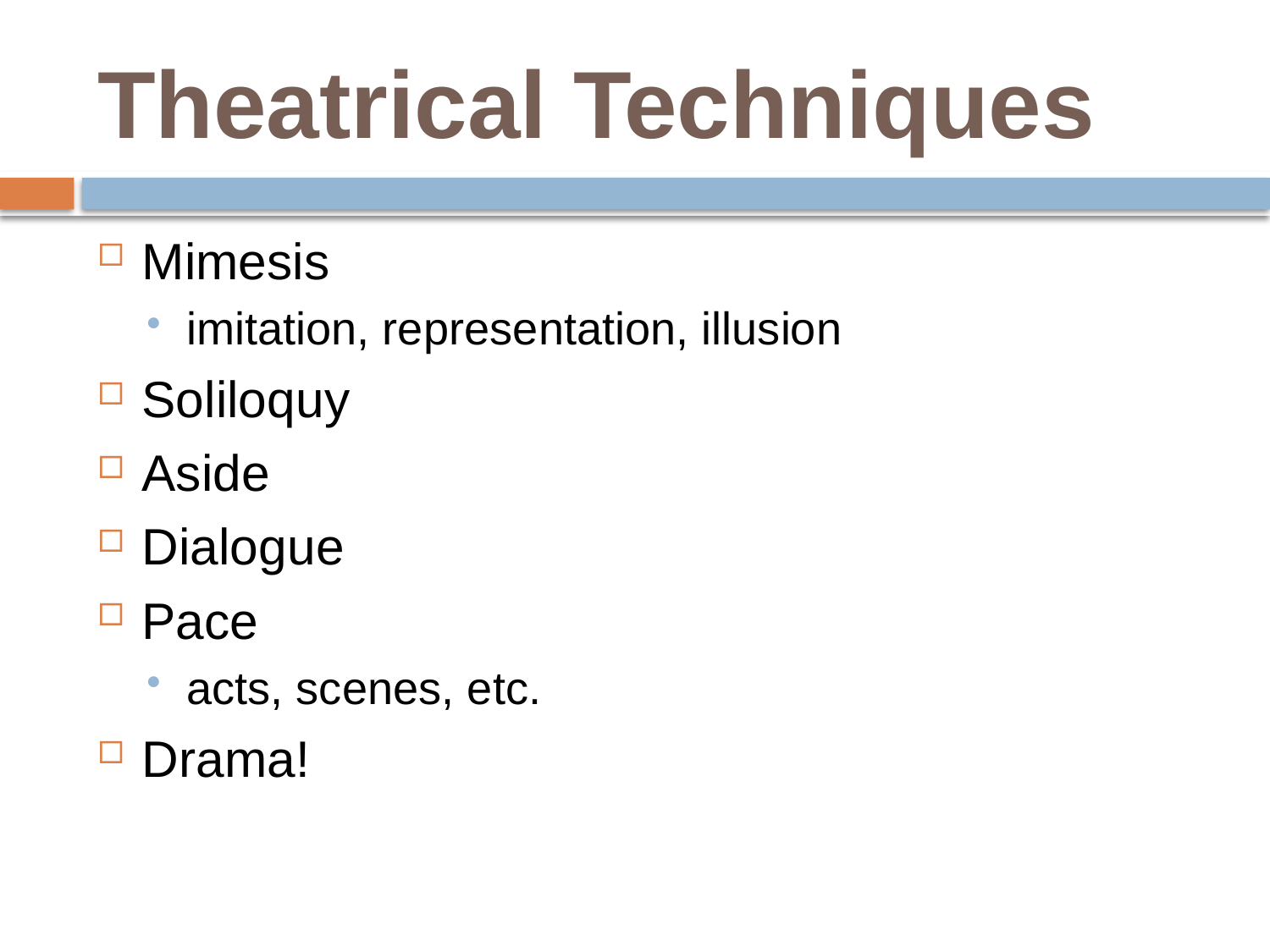

# Theatrical Techniques
Mimesis
imitation, representation, illusion
Soliloquy
Aside
Dialogue
Pace
acts, scenes, etc.
Drama!